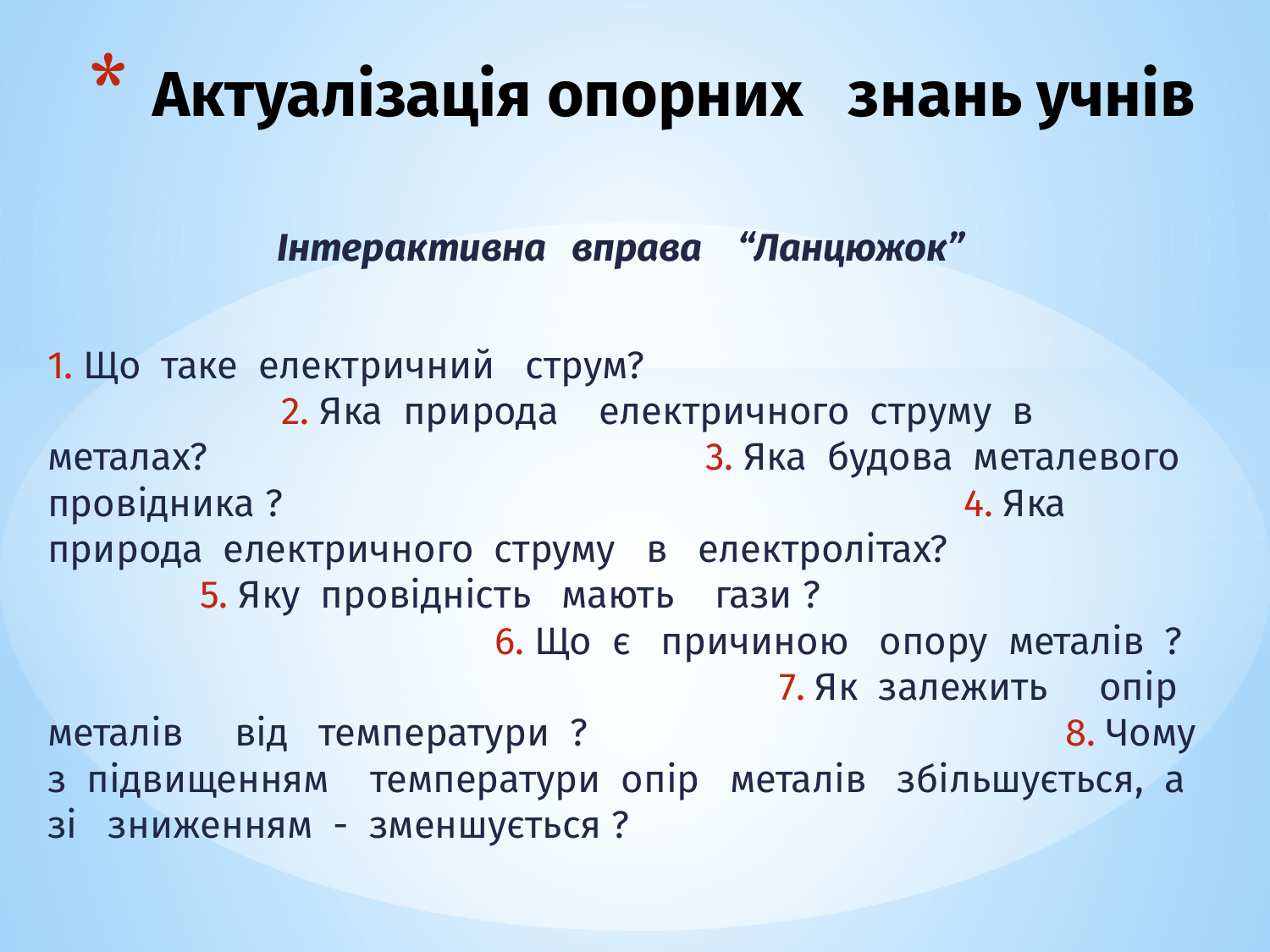

# Актуалізація опорних   знань учнів
Інтерактивна   вправа    “Ланцюжок”

1. Що  таке  електричний   струм?                                                                               2. Яка  природа    електричного  струму  в  металах?                                                 3. Яка  будова  металевого   провідника ?                                                                   4. Яка  природа  електричного  струму   в   електролітах?                                         5. Яку  провідність   мають    гази ?                                                                                   6. Що  є   причиною   опору  металів  ?                                                                           7. Як  залежить     опір  металів     від   температури  ?                                               8. Чому  з  підвищенням    температури  опір   металів   збільшується,  а  зі   зниженням  -  зменшується ?